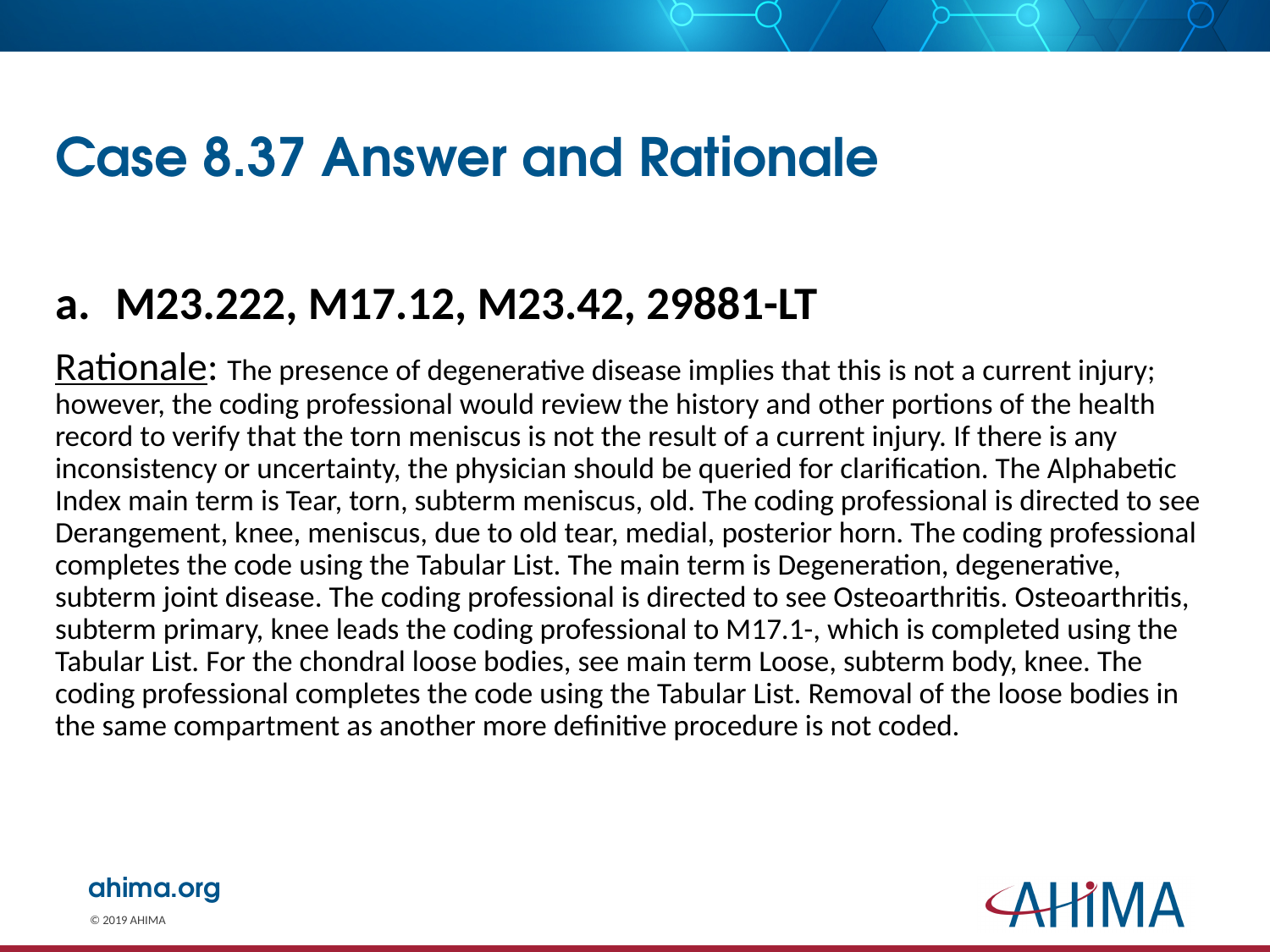

# Case 8.37 Answer and Rationale

M23.222, M17.12, M23.42, 29881-LT
Rationale: The presence of degenerative disease implies that this is not a current injury; however, the coding professional would review the history and other portions of the health record to verify that the torn meniscus is not the result of a current injury. If there is any inconsistency or uncertainty, the physician should be queried for clarification. The Alphabetic Index main term is Tear, torn, subterm meniscus, old. The coding professional is directed to see Derangement, knee, meniscus, due to old tear, medial, posterior horn. The coding professional completes the code using the Tabular List. The main term is Degeneration, degenerative, subterm joint disease. The coding professional is directed to see Osteoarthritis. Osteoarthritis, subterm primary, knee leads the coding professional to M17.1-, which is completed using the Tabular List. For the chondral loose bodies, see main term Loose, subterm body, knee. The coding professional completes the code using the Tabular List. Removal of the loose bodies in the same compartment as another more definitive procedure is not coded.